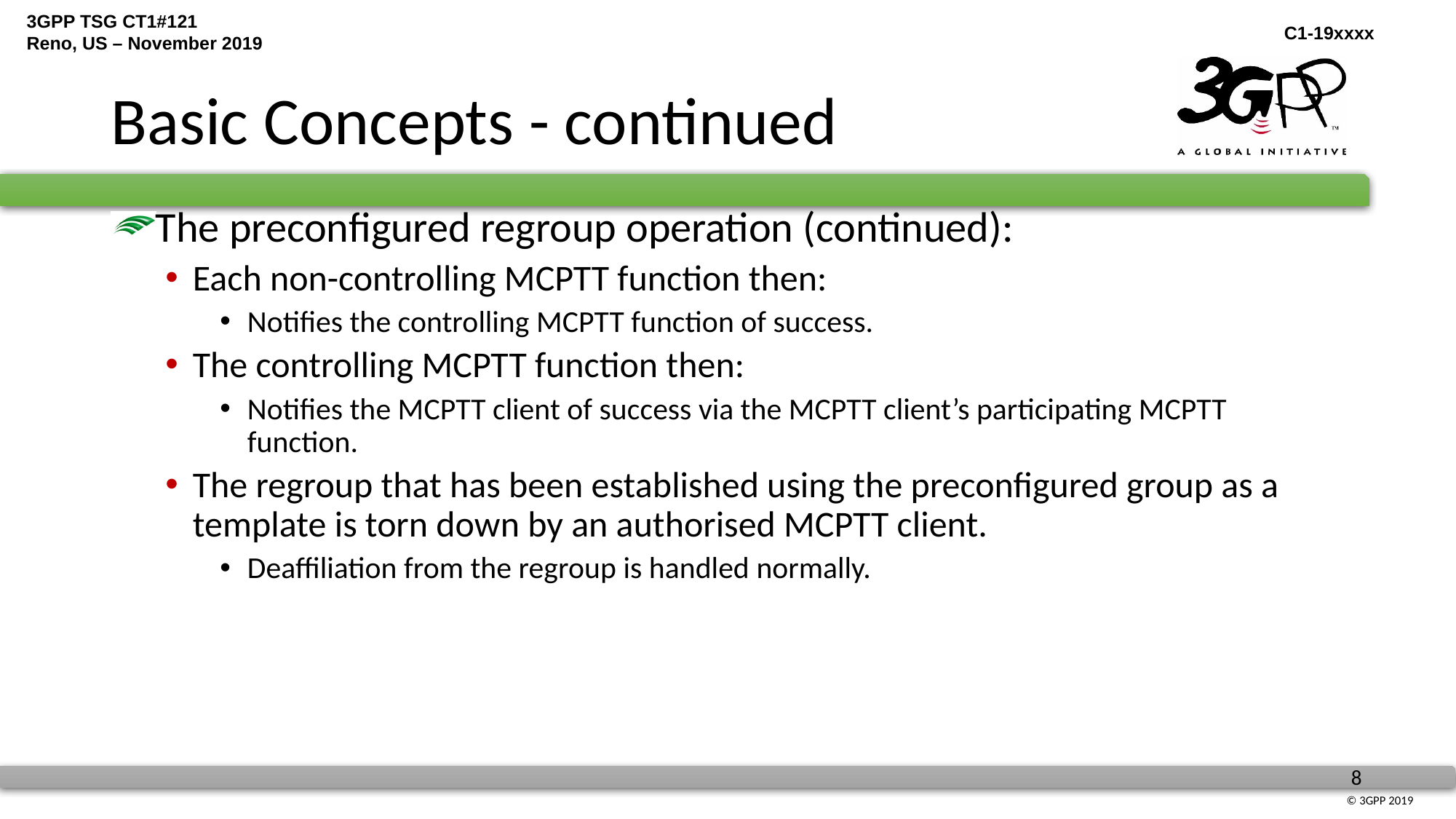

# Basic Concepts - continued
The preconfigured regroup operation (continued):
Each non-controlling MCPTT function then:
Notifies the controlling MCPTT function of success.
The controlling MCPTT function then:
Notifies the MCPTT client of success via the MCPTT client’s participating MCPTT function.
The regroup that has been established using the preconfigured group as a template is torn down by an authorised MCPTT client.
Deaffiliation from the regroup is handled normally.